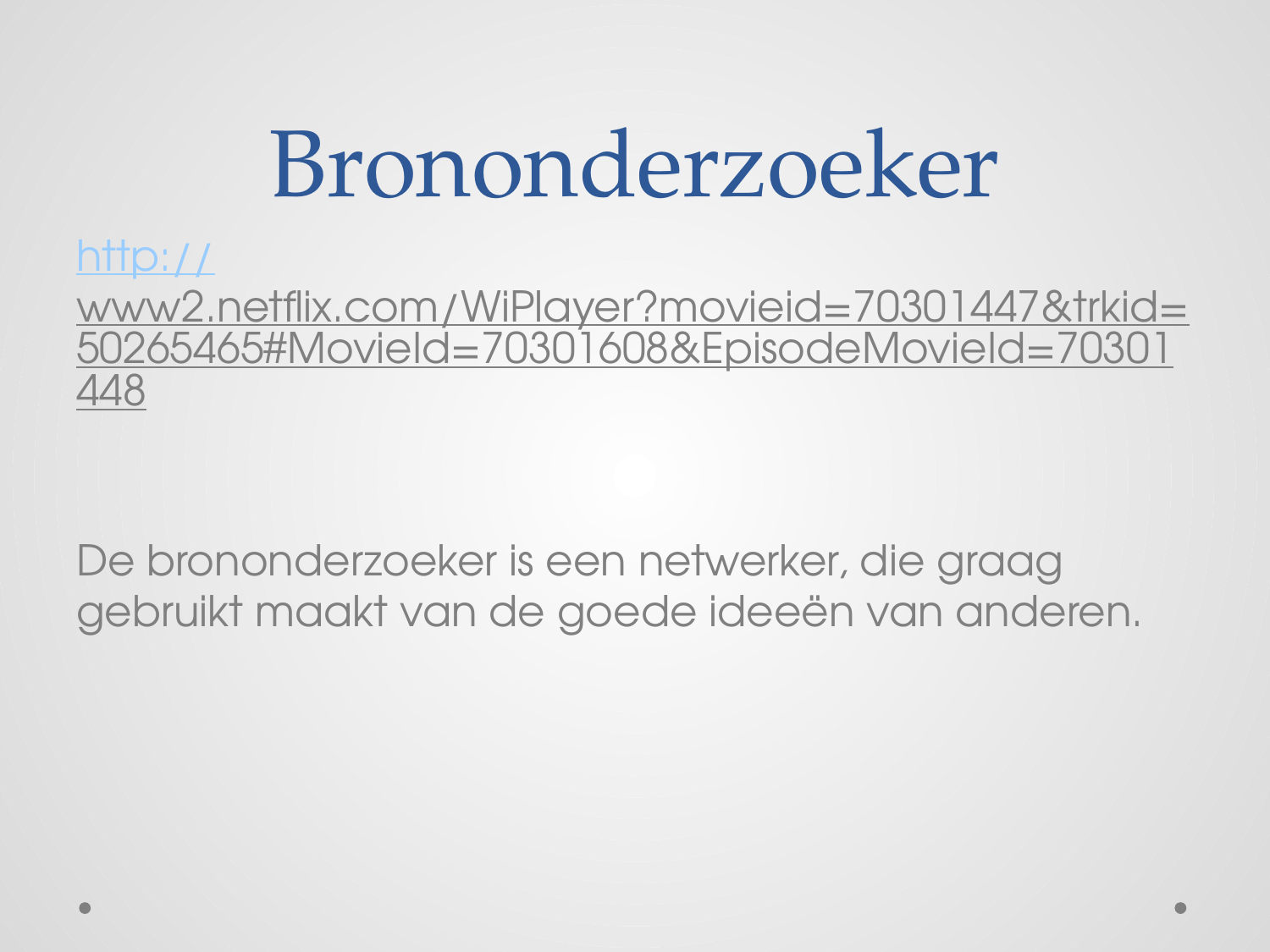

# Brononderzoeker
http://www2.netflix.com/WiPlayer?movieid=70301447&trkid=50265465#MovieId=70301608&EpisodeMovieId=70301448

De brononderzoeker is een netwerker, die graag gebruikt maakt van de goede ideeën van anderen.